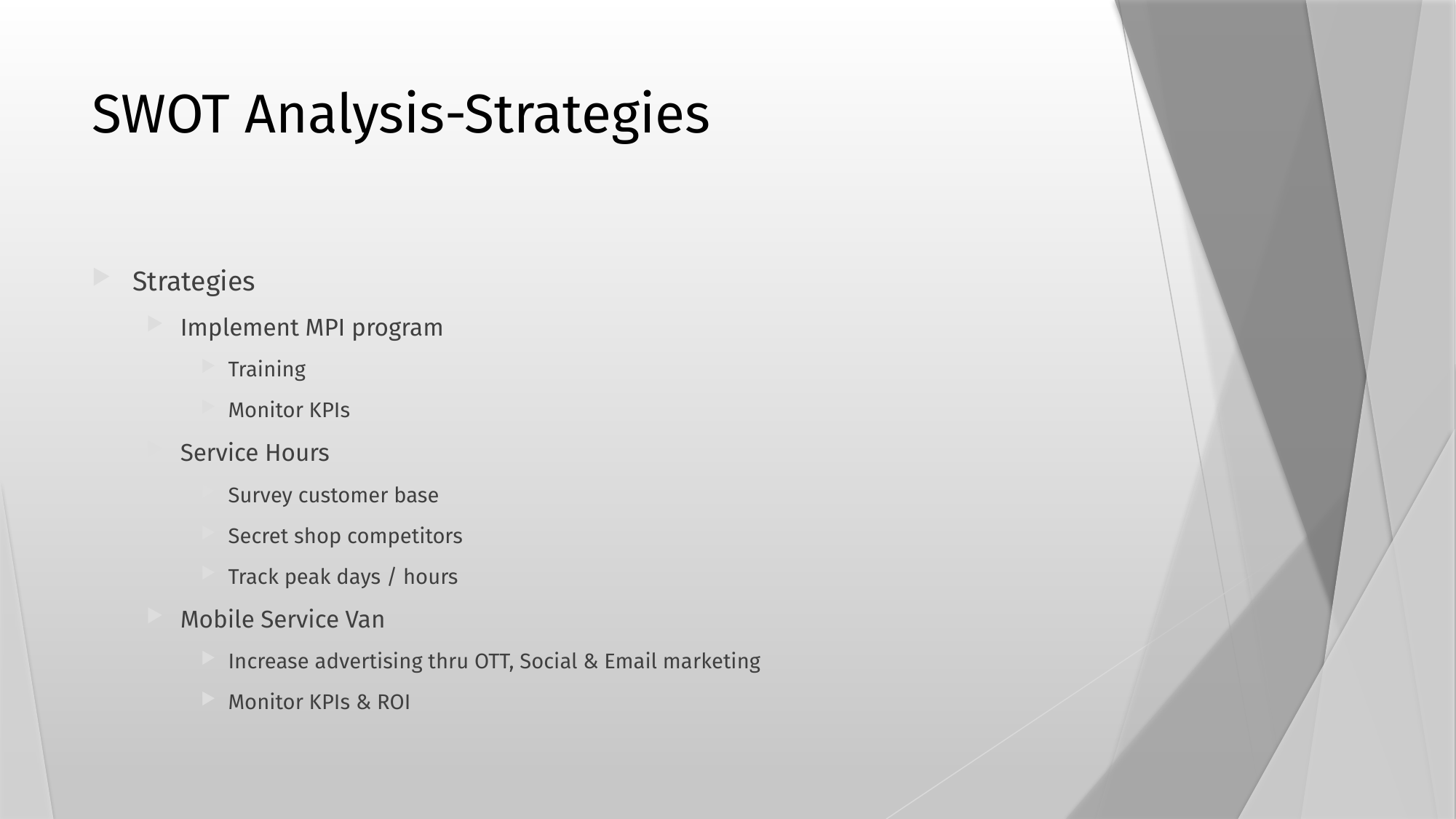

# SWOT Analysis-Strategies
Strategies
Implement MPI program
Training
Monitor KPIs
Service Hours
Survey customer base
Secret shop competitors
Track peak days / hours
Mobile Service Van
Increase advertising thru OTT, Social & Email marketing
Monitor KPIs & ROI